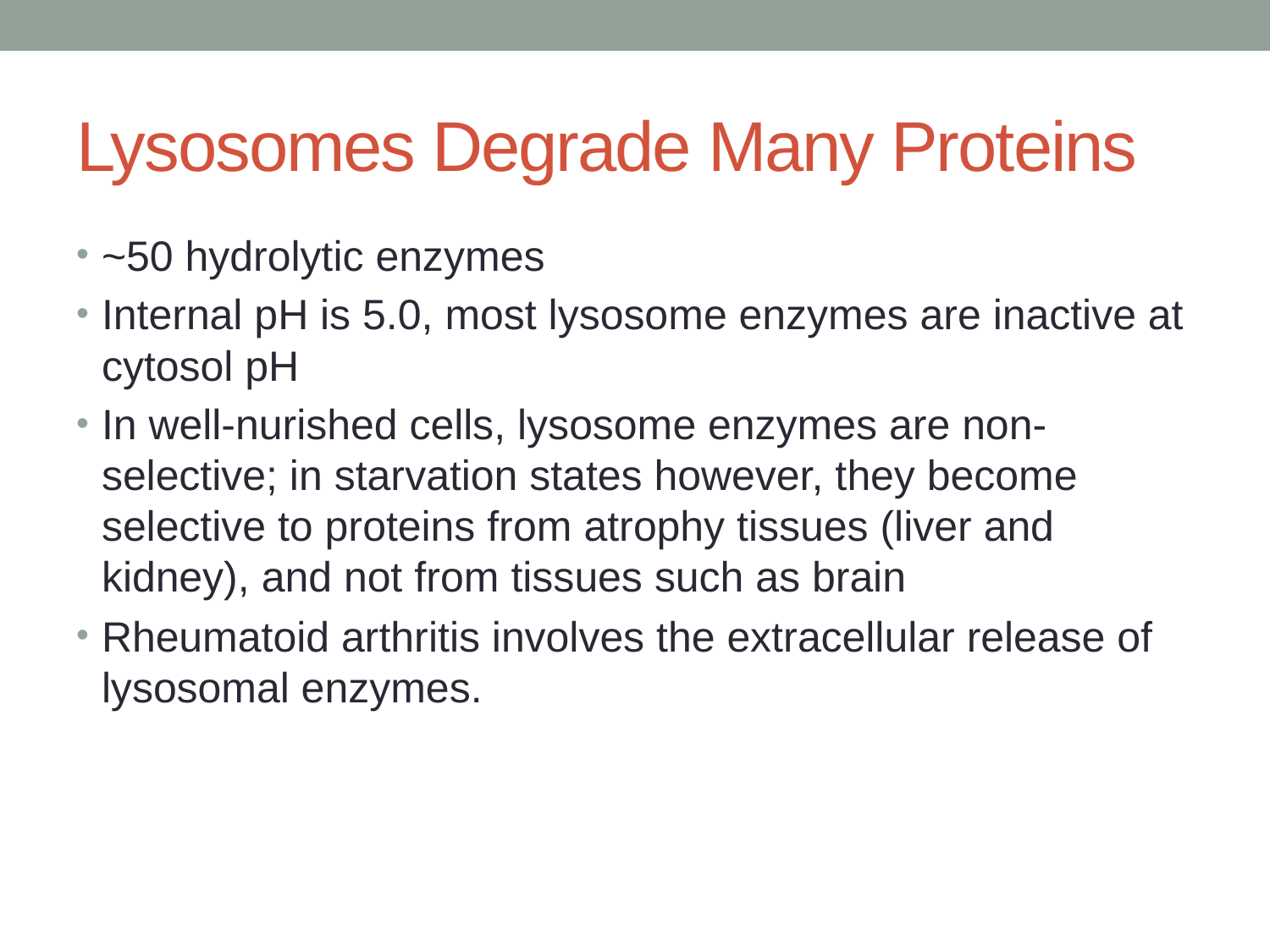

# Lysosomes Degrade Many Proteins
~50 hydrolytic enzymes
Internal pH is 5.0, most lysosome enzymes are inactive at cytosol pH
In well-nurished cells, lysosome enzymes are non-selective; in starvation states however, they become selective to proteins from atrophy tissues (liver and kidney), and not from tissues such as brain
Rheumatoid arthritis involves the extracellular release of lysosomal enzymes.